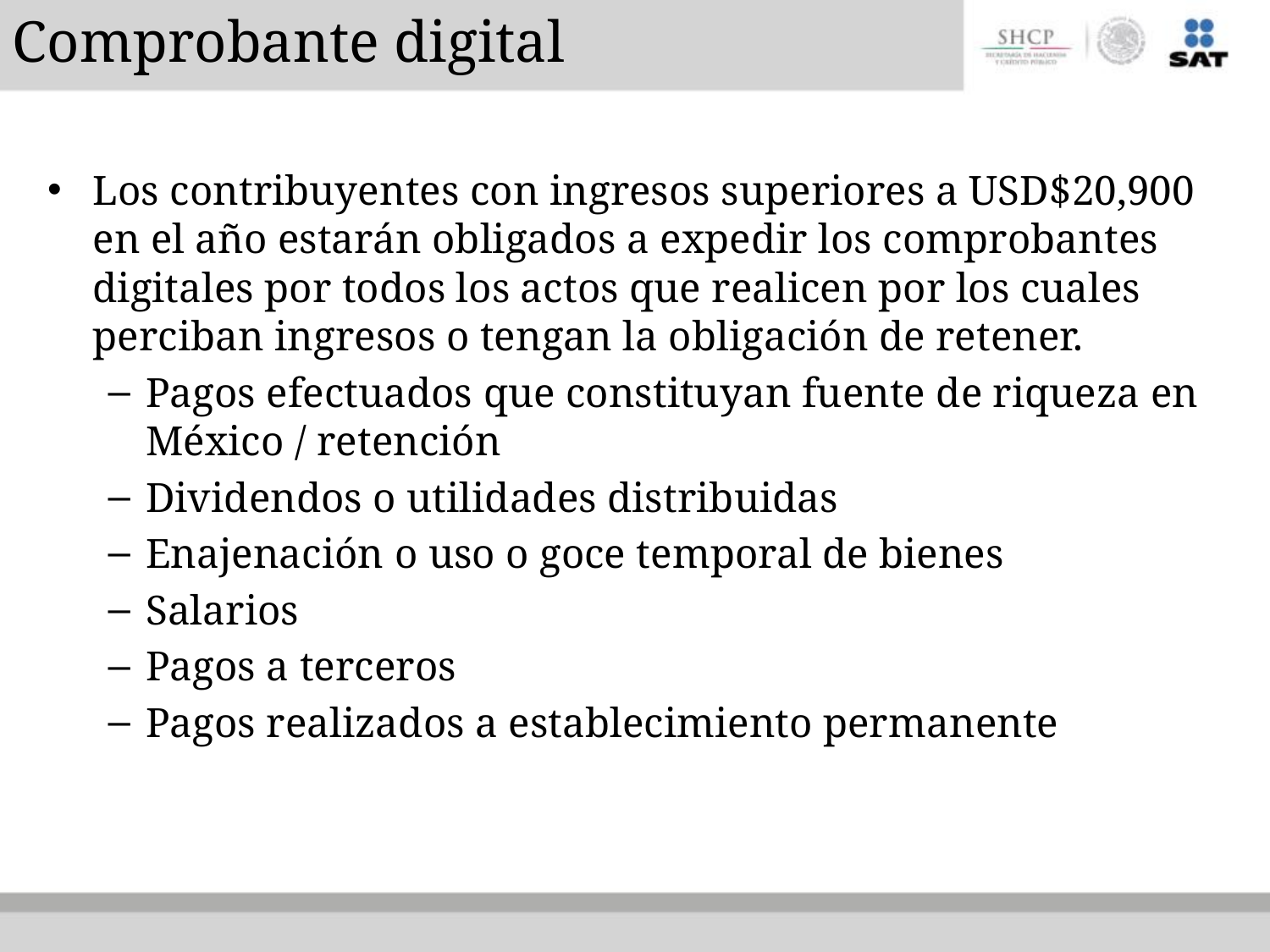

Comprobante digital
Los contribuyentes con ingresos superiores a USD$20,900 en el año estarán obligados a expedir los comprobantes digitales por todos los actos que realicen por los cuales perciban ingresos o tengan la obligación de retener.
Pagos efectuados que constituyan fuente de riqueza en México / retención
Dividendos o utilidades distribuidas
Enajenación o uso o goce temporal de bienes
Salarios
Pagos a terceros
Pagos realizados a establecimiento permanente